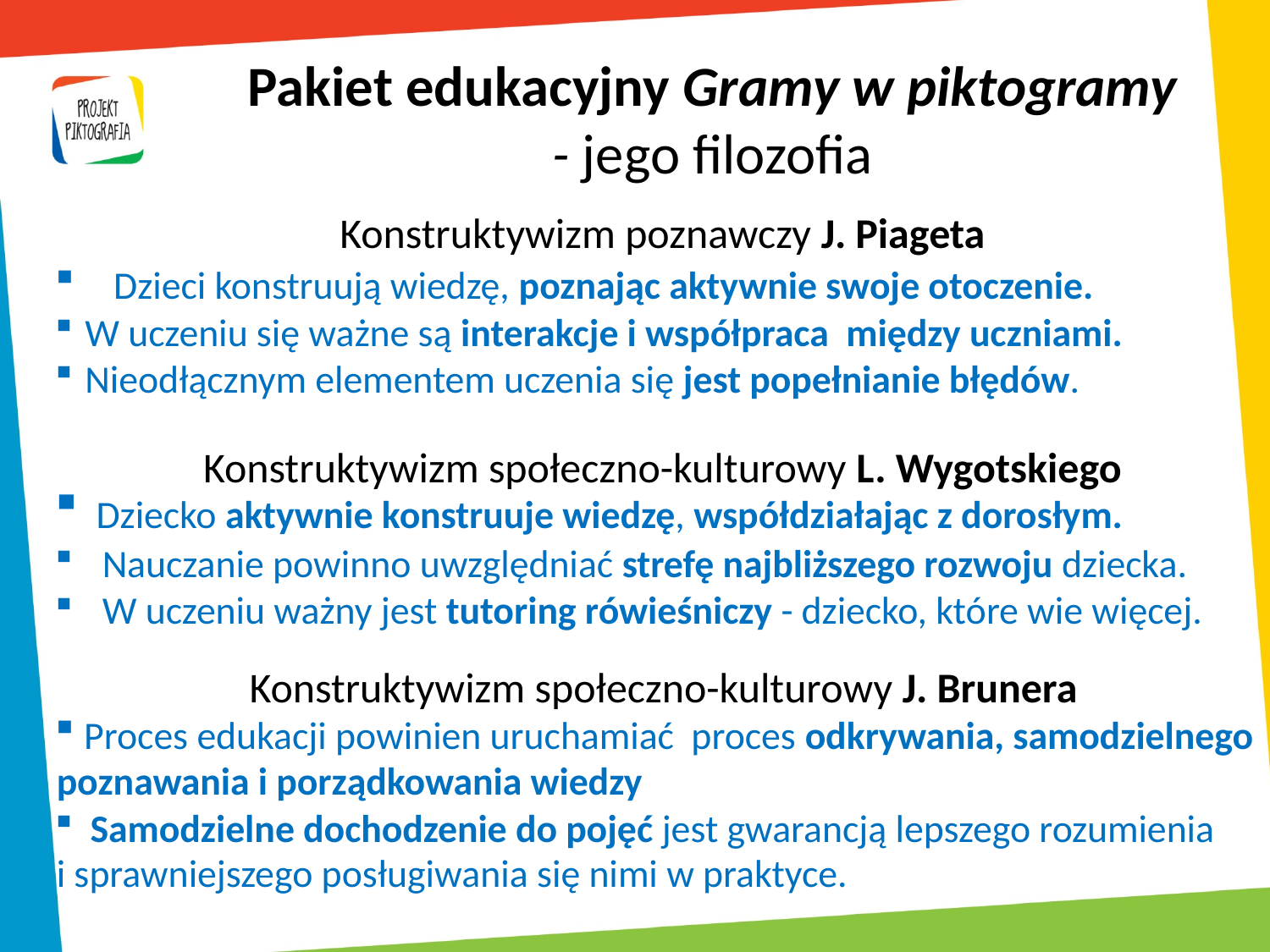

# Pakiet edukacyjny Gramy w piktogramy - jego filozofia
Konstruktywizm poznawczy J. Piageta
   Dzieci konstruują wiedzę, poznając aktywnie swoje otoczenie.
W uczeniu się ważne są interakcje i współpraca  między uczniami.
Nieodłącznym elementem uczenia się jest popełnianie błędów.

Konstruktywizm społeczno-kulturowy L. Wygotskiego
 Dziecko aktywnie konstruuje wiedzę, współdziałając z dorosłym.
  Nauczanie powinno uwzględniać strefę najbliższego rozwoju dziecka.
  W uczeniu ważny jest tutoring rówieśniczy - dziecko, które wie więcej.

Konstruktywizm społeczno-kulturowy J. Brunera
 Proces edukacji powinien uruchamiać  proces odkrywania, samodzielnego poznawania i porządkowania wiedzy
  Samodzielne dochodzenie do pojęć jest gwarancją lepszego rozumienia
i sprawniejszego posługiwania się nimi w praktyce.